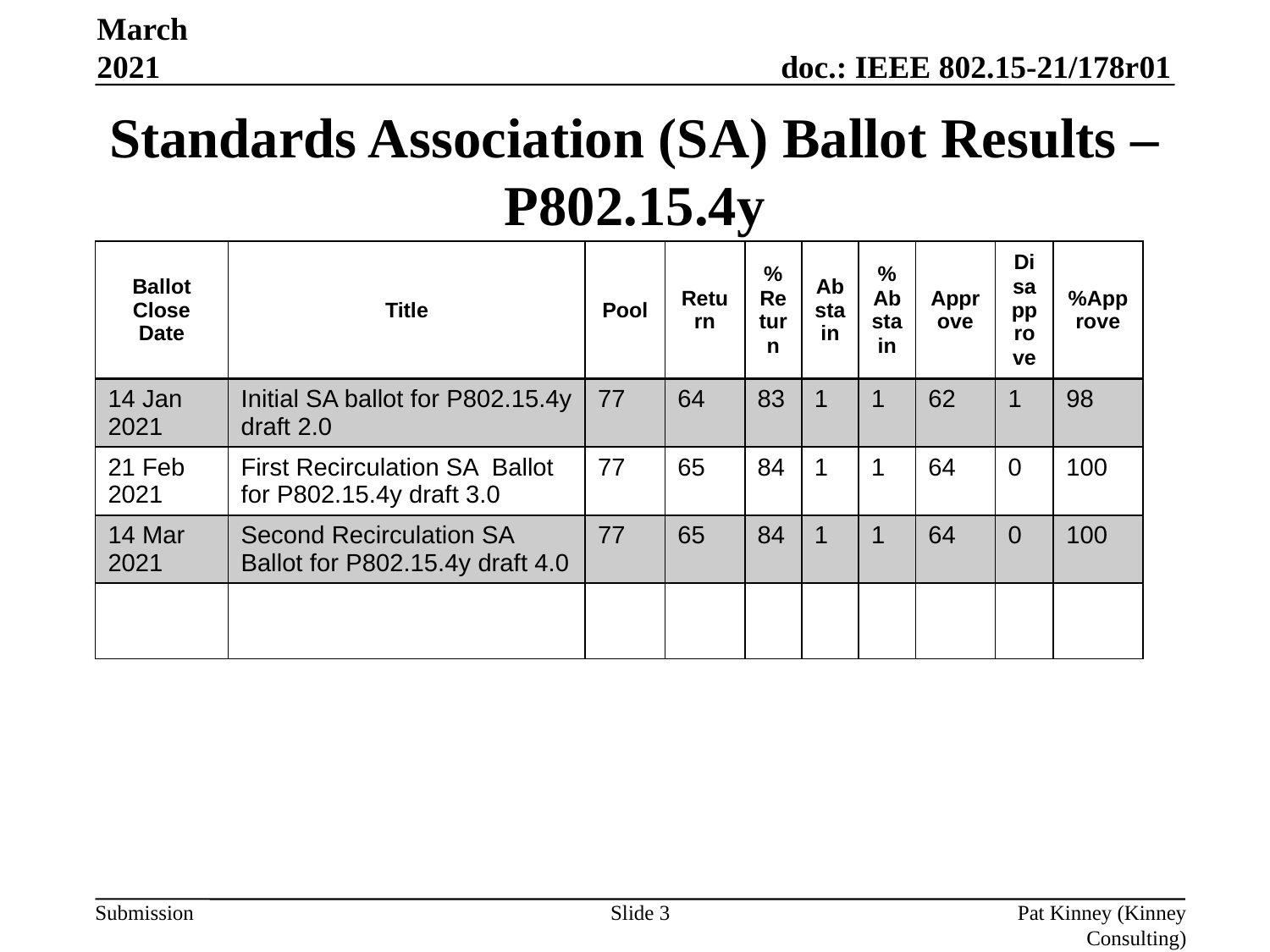

March 2021
# Standards Association (SA) Ballot Results – P802.15.4y
| Ballot Close Date | Title | Pool | Return | %Return | Abstain | %Abstain | Approve | Disapprove | %Approve |
| --- | --- | --- | --- | --- | --- | --- | --- | --- | --- |
| 14 Jan 2021 | Initial SA ballot for P802.15.4y draft 2.0 | 77 | 64 | 83 | 1 | 1 | 62 | 1 | 98 |
| 21 Feb 2021 | First Recirculation SA Ballot for P802.15.4y draft 3.0 | 77 | 65 | 84 | 1 | 1 | 64 | 0 | 100 |
| 14 Mar 2021 | Second Recirculation SA Ballot for P802.15.4y draft 4.0 | 77 | 65 | 84 | 1 | 1 | 64 | 0 | 100 |
|  |  |  |  |  |  |  |  |  |  |
Slide 3
Pat Kinney (Kinney Consulting)